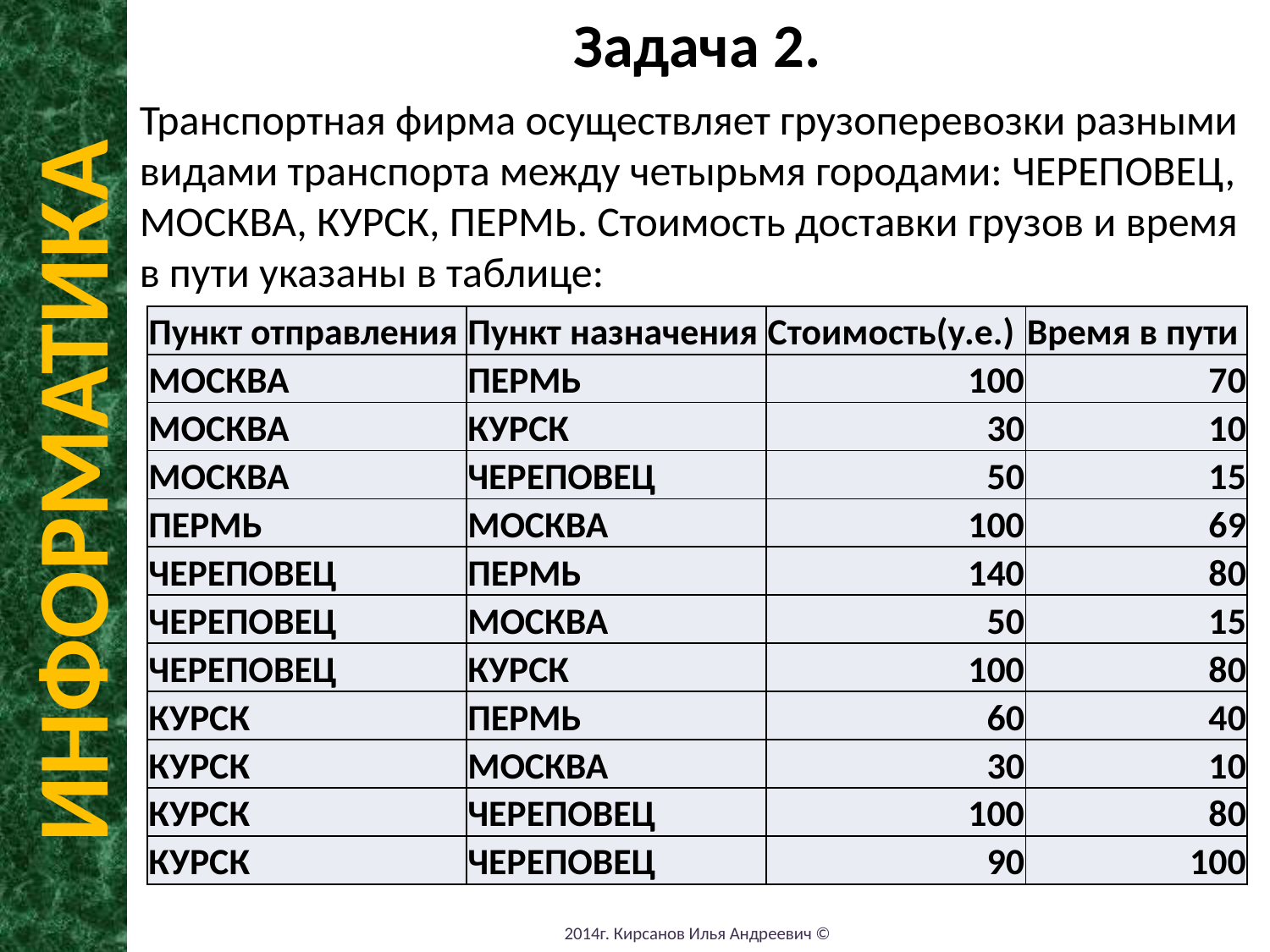

Задача 2.

Транспортная фирма осуществляет грузоперевозки разными видами транспорта между четырьмя городами: ЧЕРЕПОВЕЦ, МОСКВА, КУРСК, ПЕРМЬ. Стоимость доставки грузов и время в пути указаны в таблице:

| Пункт отправления | Пункт назначения | Стоимость(у.е.) | Время в пути |
| --- | --- | --- | --- |
| МОСКВА | ПЕРМЬ | 100 | 70 |
| МОСКВА | КУРСК | 30 | 10 |
| МОСКВА | ЧЕРЕПОВЕЦ | 50 | 15 |
| ПЕРМЬ | МОСКВА | 100 | 69 |
| ЧЕРЕПОВЕЦ | ПЕРМЬ | 140 | 80 |
| ЧЕРЕПОВЕЦ | МОСКВА | 50 | 15 |
| ЧЕРЕПОВЕЦ | КУРСК | 100 | 80 |
| КУРСК | ПЕРМЬ | 60 | 40 |
| КУРСК | МОСКВА | 30 | 10 |
| КУРСК | ЧЕРЕПОВЕЦ | 100 | 80 |
| КУРСК | ЧЕРЕПОВЕЦ | 90 | 100 |
ИНФОРМАТИКА
2014г. Кирсанов Илья Андреевич ©